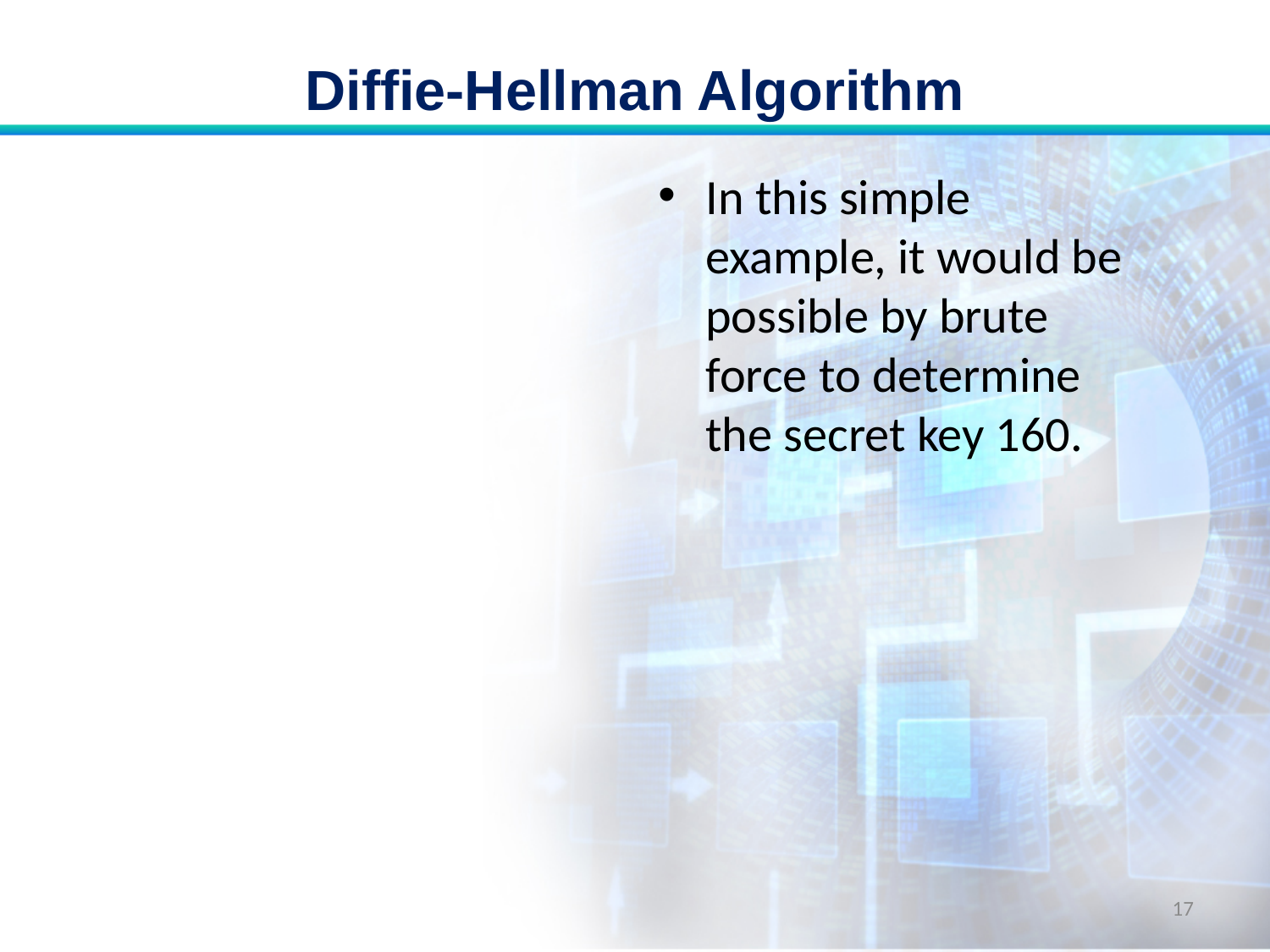

# Diffie-Hellman Algorithm
In this simple example, it would be possible by brute force to determine the secret key 160.
17